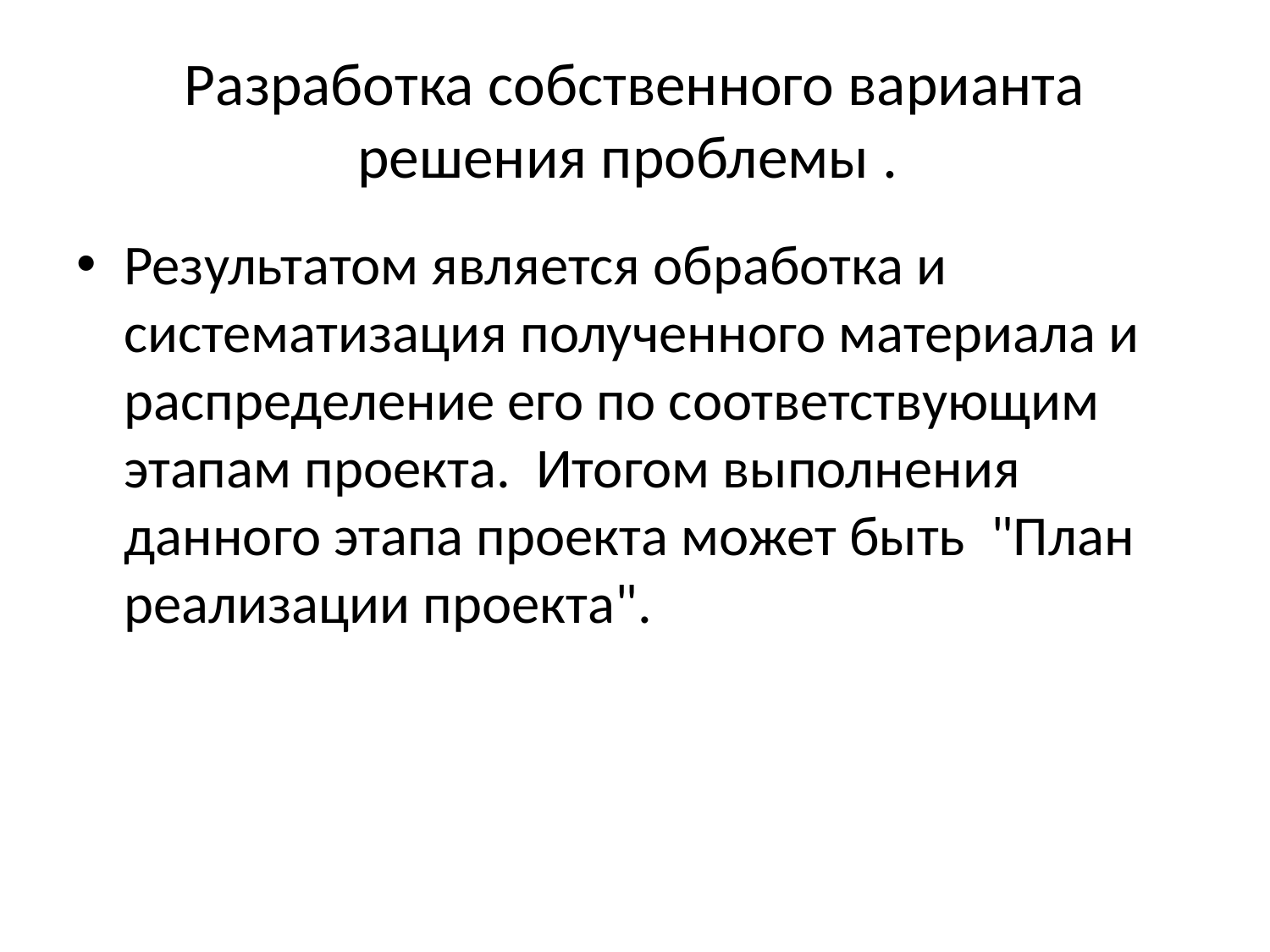

# Разработка собственного варианта решения проблемы .
Результатом является обработка и систематизация полученного материала и распределение его по соответствующим этапам проекта.  Итогом выполнения данного этапа проекта может быть  "План реализации проекта".